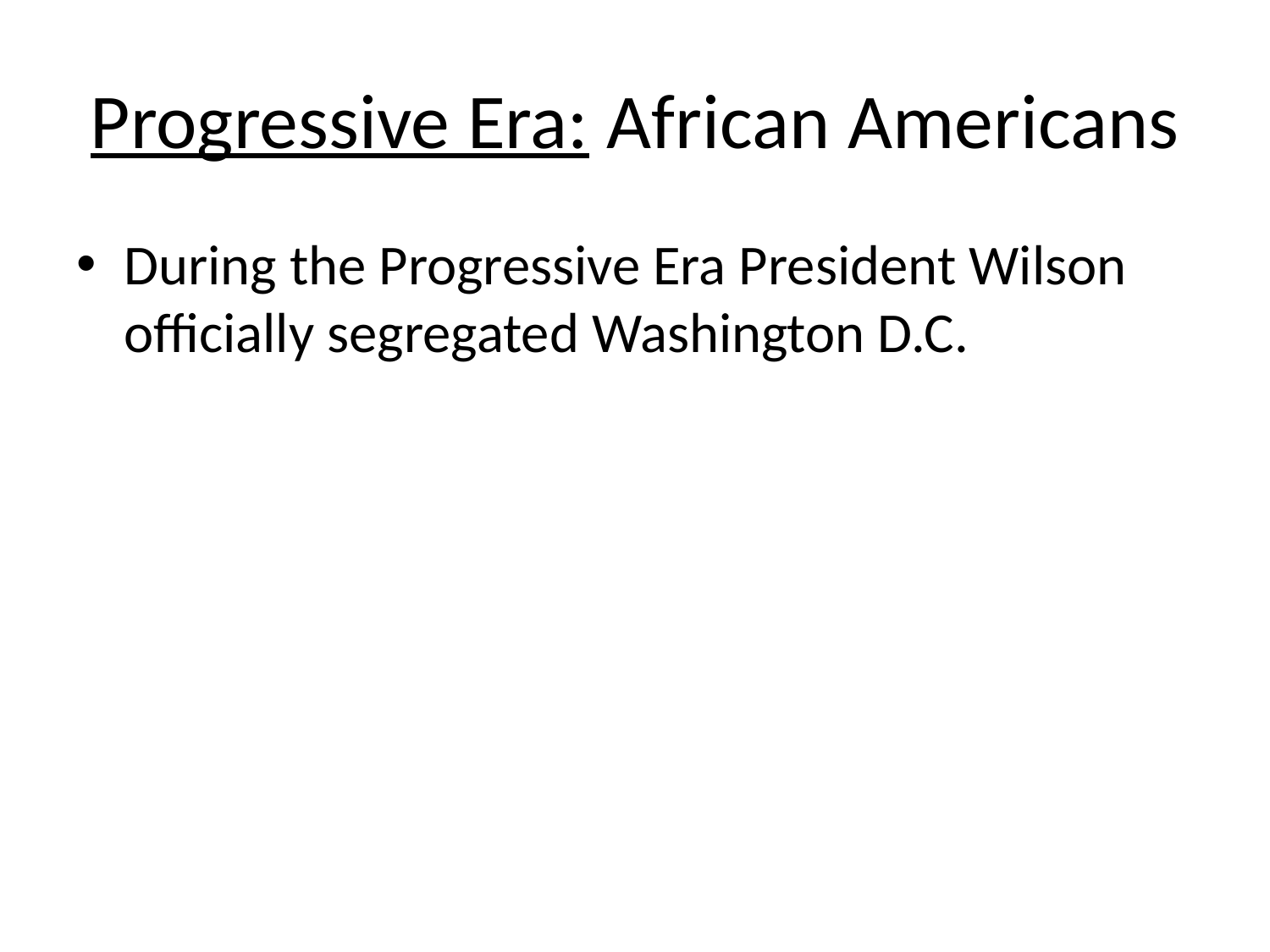

# Progressive Era: African Americans
During the Progressive Era President Wilson officially segregated Washington D.C.